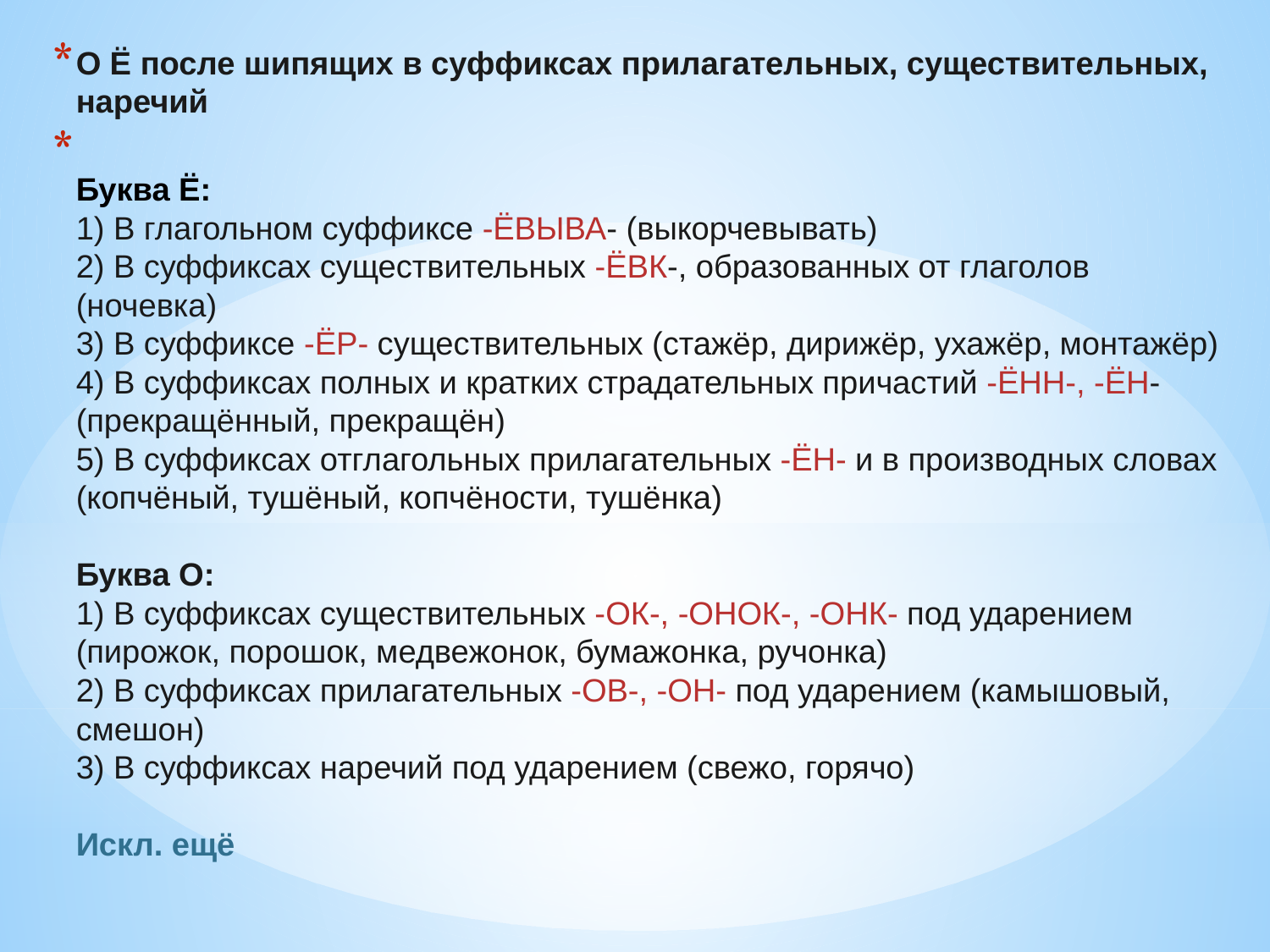

О Ё после шипящих в суффиксах прилагательных, существительных, наречий
Буква Ё: 
1) В глагольном суффиксе -ЁВЫВА- (выкорчевывать) 
2) В суффиксах существительных -ЁВК-, образованных от глаголов (ночевка) 
3) В суффиксе -ЁР- существительных (стажёр, дирижёр, ухажёр, монтажёр) 
4) В суффиксах полных и кратких страдательных причастий -ЁНН-, -ЁН- (прекращённый, прекращён) 
5) В суффиксах отглагольных прилагательных -ЁН- и в производных словах (копчёный, тушёный, копчёности, тушёнка) 
Буква О: 
1) В суффиксах существительных -ОК-, -ОНОК-, -ОНК- под ударением (пирожок, порошок, медвежонок, бумажонка, ручонка) 
2) В суффиксах прилагательных -ОВ-, -ОН- под ударением (камышовый, смешон) 
3) В суффиксах наречий под ударением (свежо, горячо) 
Искл. ещё
#